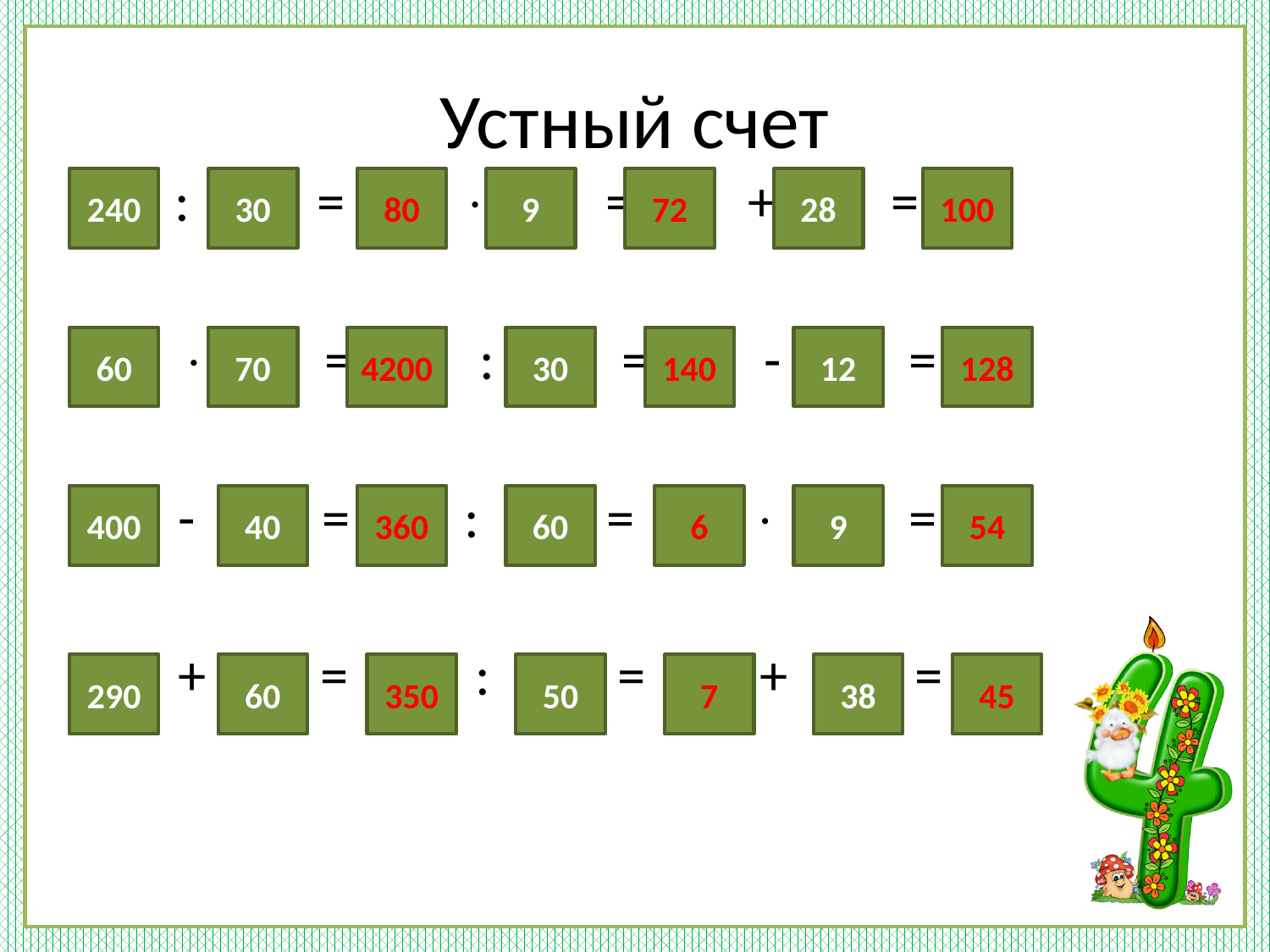

# Устный счет
    :          =         ⋅         =         +         =

        ⋅         =          :          =         -          =

        -          =         :          =         ⋅          =

        +         =          :          =         +          =

240
30
80
9
72
28
100
60
70
4200
30
140
12
128
400
40
360
60
6
9
54
290
60
350
50
7
38
45